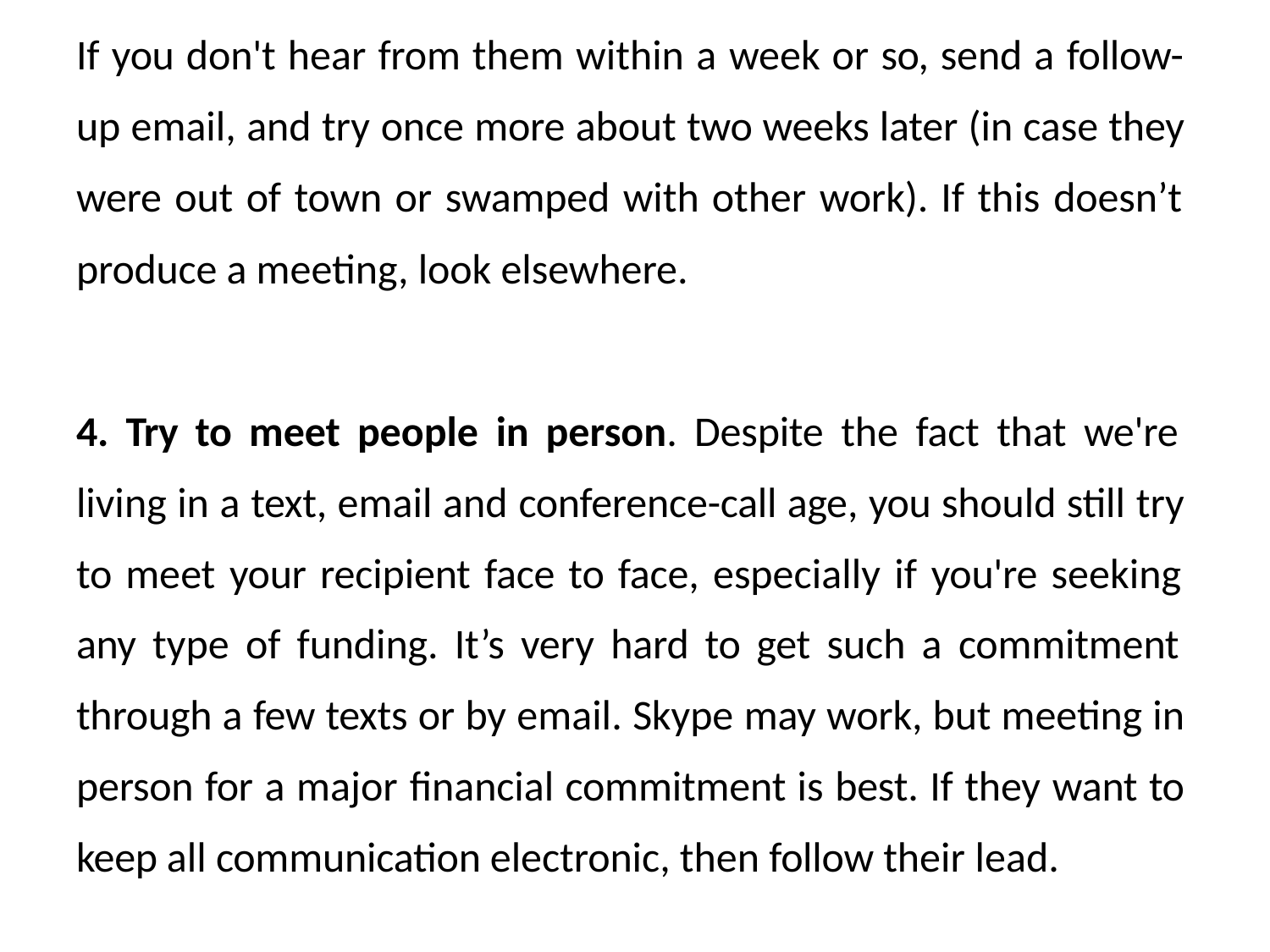

# If you don't hear from them within a week or so, send a follow-  up email, and try once more about two weeks later (in case they  were out of town or swamped with other work). If this doesn’t  produce a meeting, look elsewhere.
4. Try to meet people in person. Despite the fact that we're  living in a text, email and conference-call age, you should still try  to meet your recipient face to face, especially if you're seeking  any type of funding. It’s very hard to get such a commitment  through a few texts or by email. Skype may work, but meeting in  person for a major financial commitment is best. If they want to  keep all communication electronic, then follow their lead.